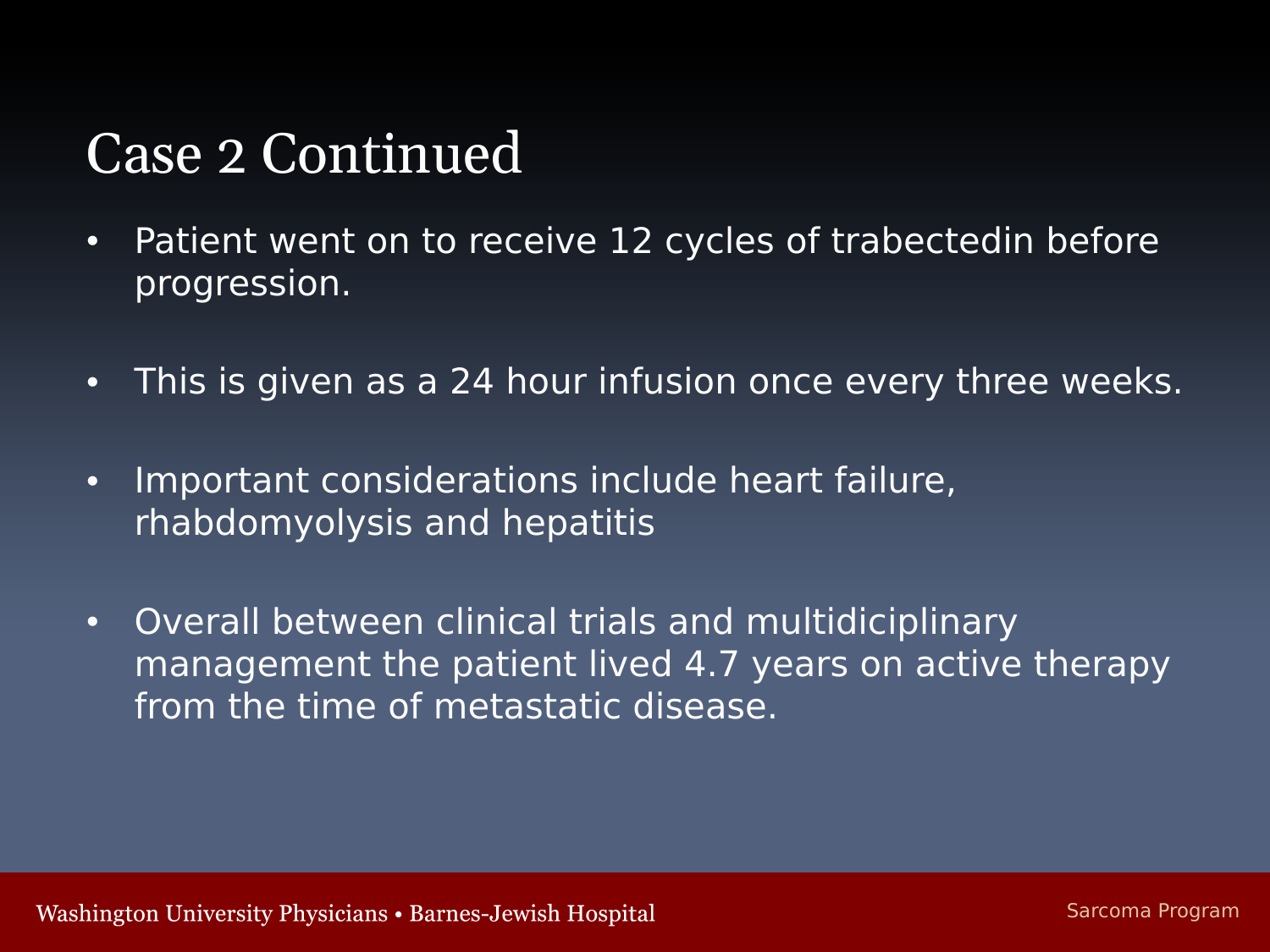

# Case 2 Continued
Patient went on to receive 12 cycles of trabectedin before progression.

This is given as a 24 hour infusion once every three weeks.

Important considerations include heart failure, rhabdomyolysis and hepatitis

Overall between clinical trials and multidiciplinary management the patient lived 4.7 years on active therapy from the time of metastatic disease.